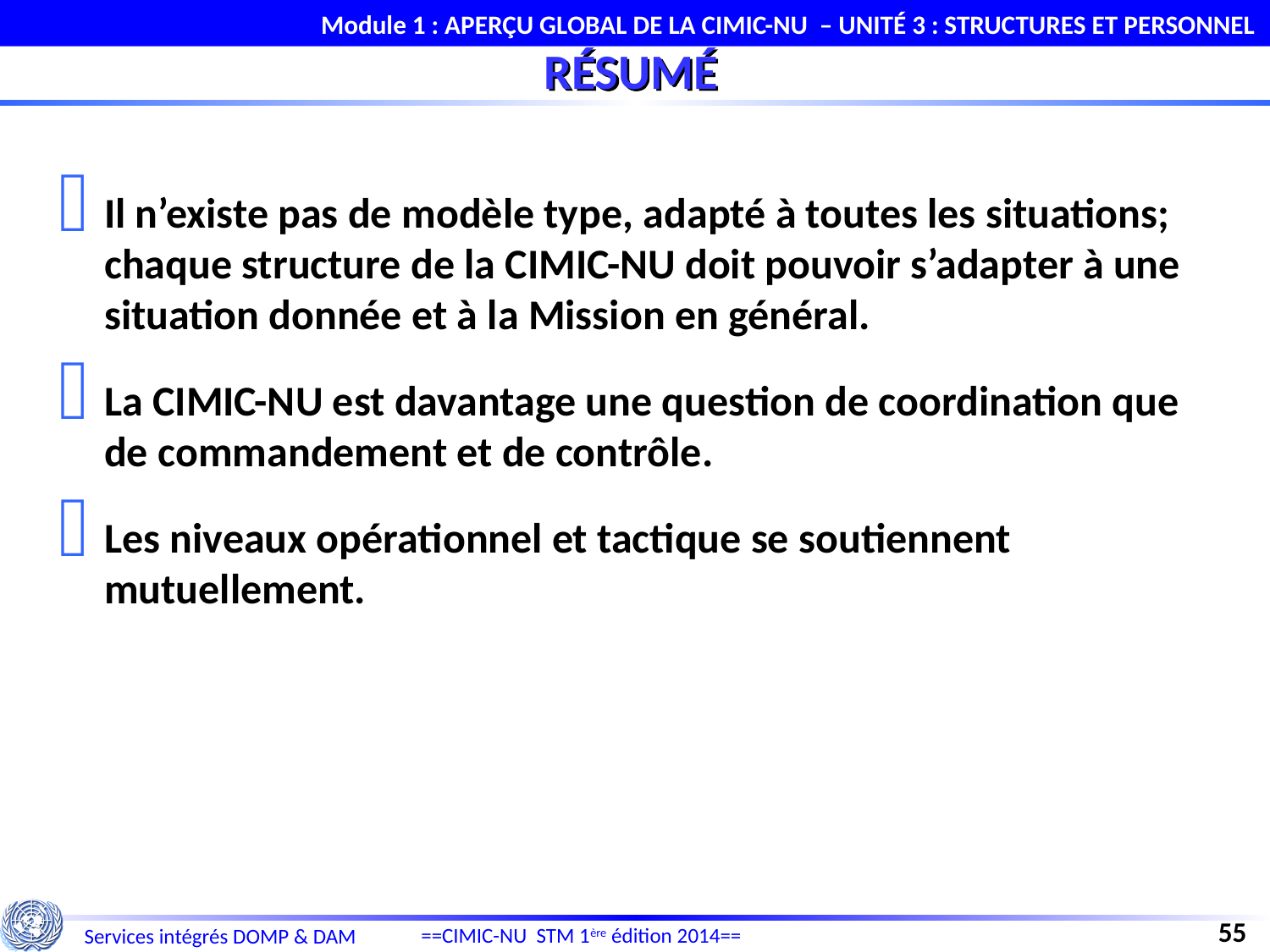

Module 1 : APERÇU GLOBAL DE LA CIMIC-NU  – UNITÉ 3 : STRUCTURES ET PERSONNEL
RÉSUMÉ
Il n’existe pas de modèle type, adapté à toutes les situations; chaque structure de la CIMIC-NU doit pouvoir s’adapter à une situation donnée et à la Mission en général.

La CIMIC-NU est davantage une question de coordination que de commandement et de contrôle.

Les niveaux opérationnel et tactique se soutiennent mutuellement.

55
==CIMIC-NU  STM 1ère édition 2014==
Services intégrés DOMP & DAM